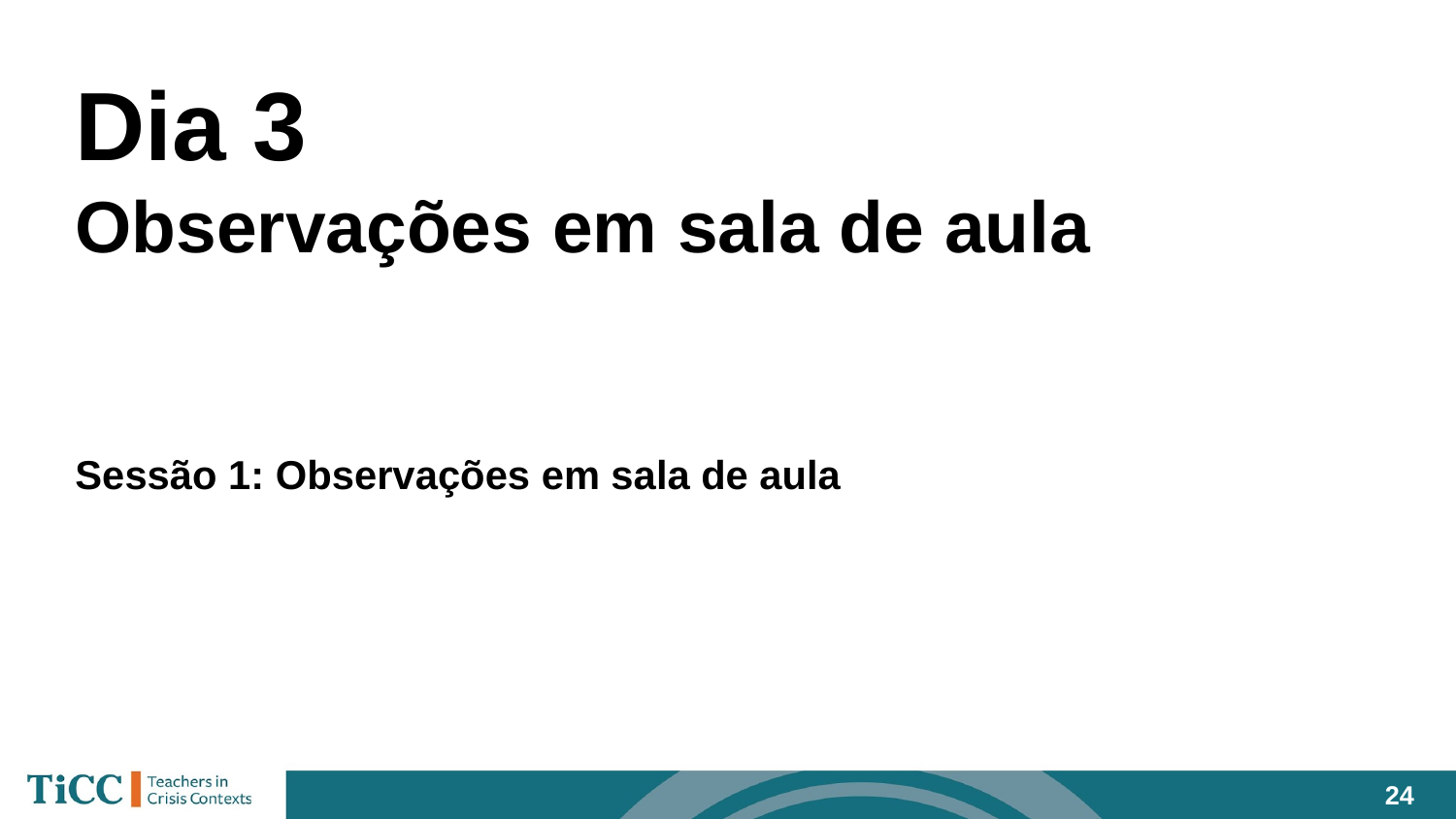

# Dia 3
Observações em sala de aula
Sessão 1: Observações em sala de aula
24